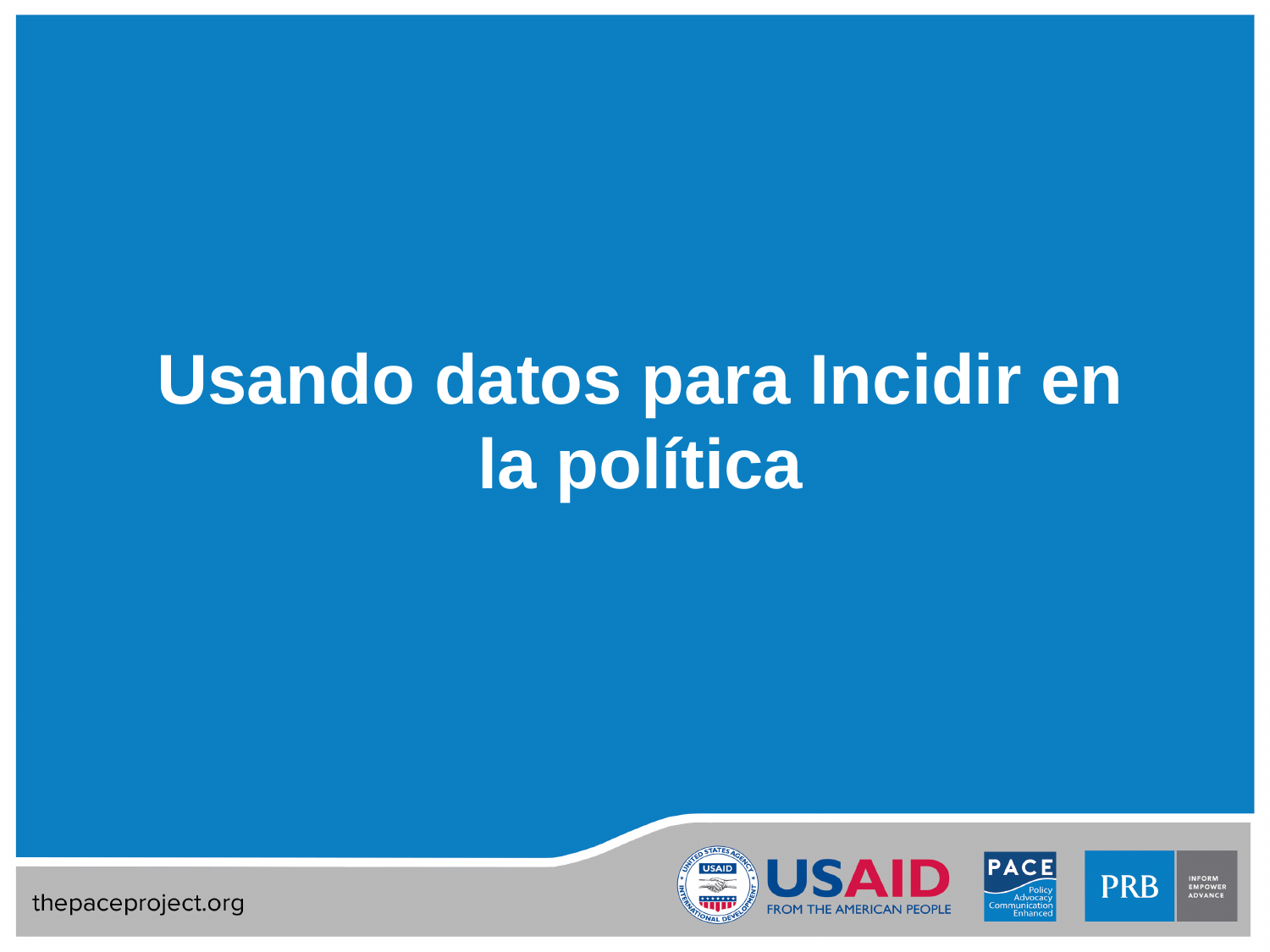

Usando datos para Incidir en la política